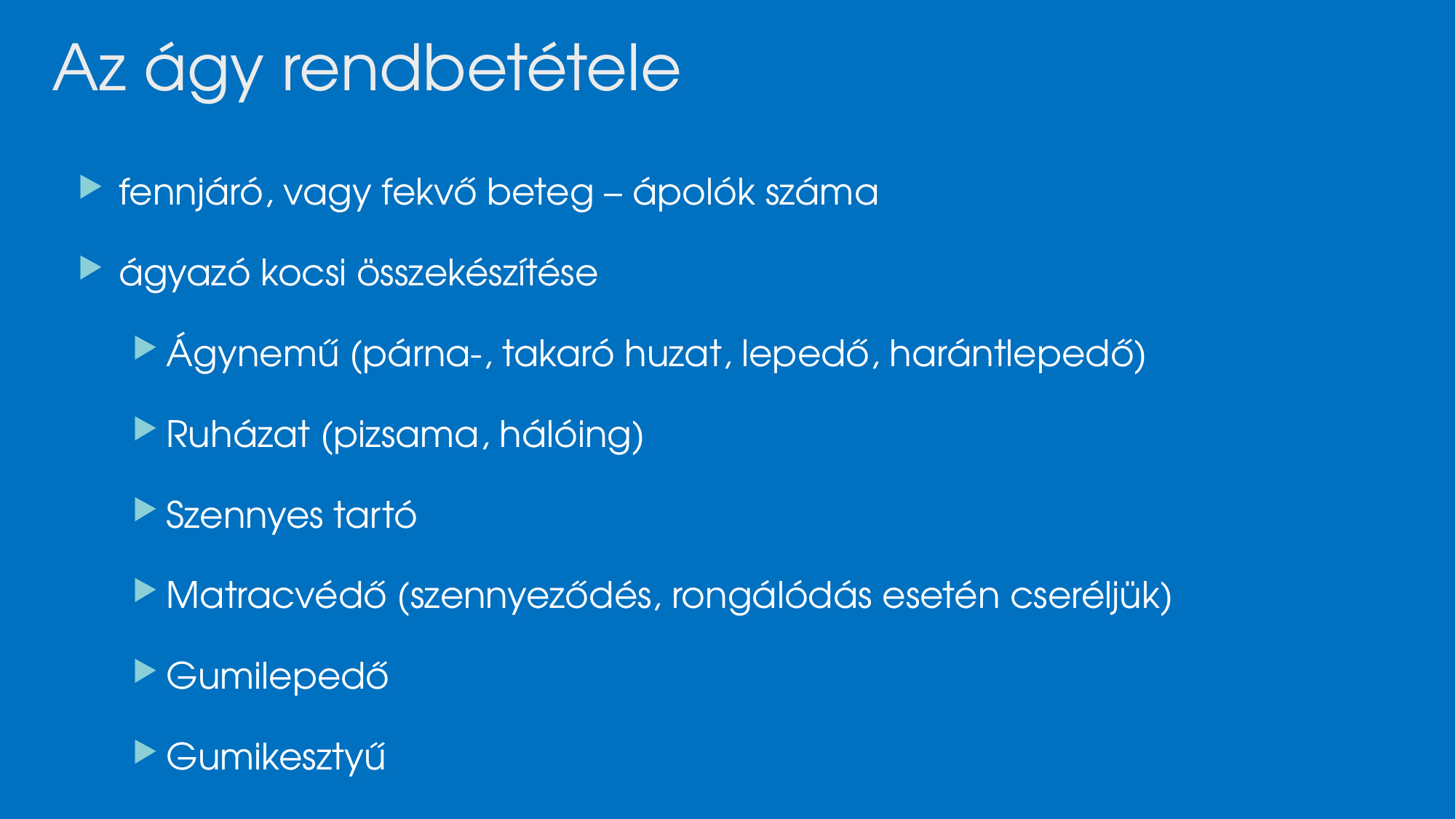

# Az ágy rendbetétele
fennjáró, vagy fekvő beteg – ápolók száma
ágyazó kocsi összekészítése
Ágynemű (párna-, takaró huzat, lepedő, harántlepedő)
Ruházat (pizsama, hálóing)
Szennyes tartó
Matracvédő (szennyeződés, rongálódás esetén cseréljük)
Gumilepedő
Gumikesztyű
Szék (amire majd összekészíthetjük a tiszta ágyneműt)